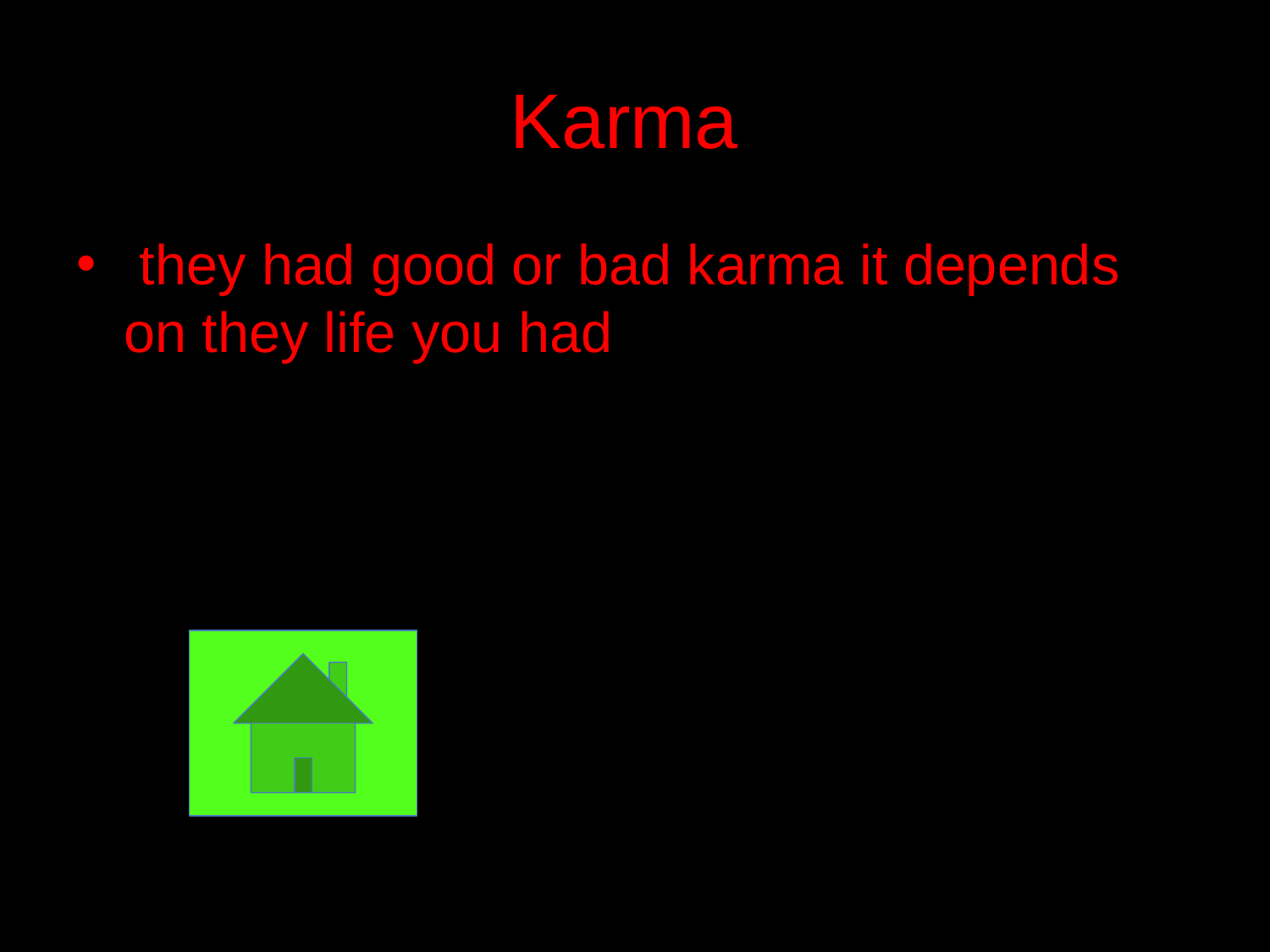

# Karma
 they had good or bad karma it depends on they life you had